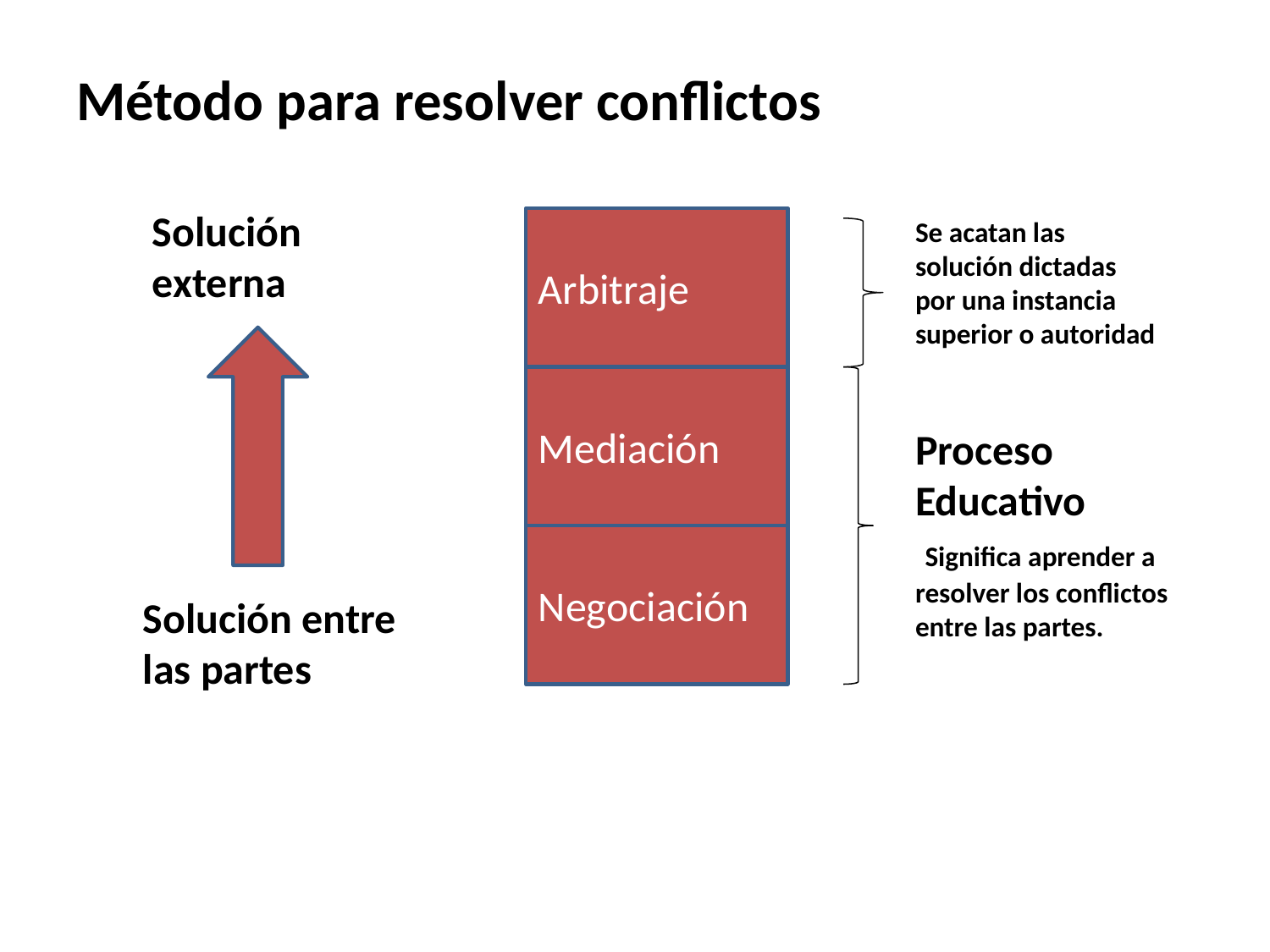

# Método para resolver conflictos
Solución
externa
Arbitraje
Se acatan las solución dictadas
por una instancia superior o autoridad

Mediación

Proceso
Educativo
 Significa aprender a
resolver los conflictos entre las partes.
Negociación
Solución entre
las partes